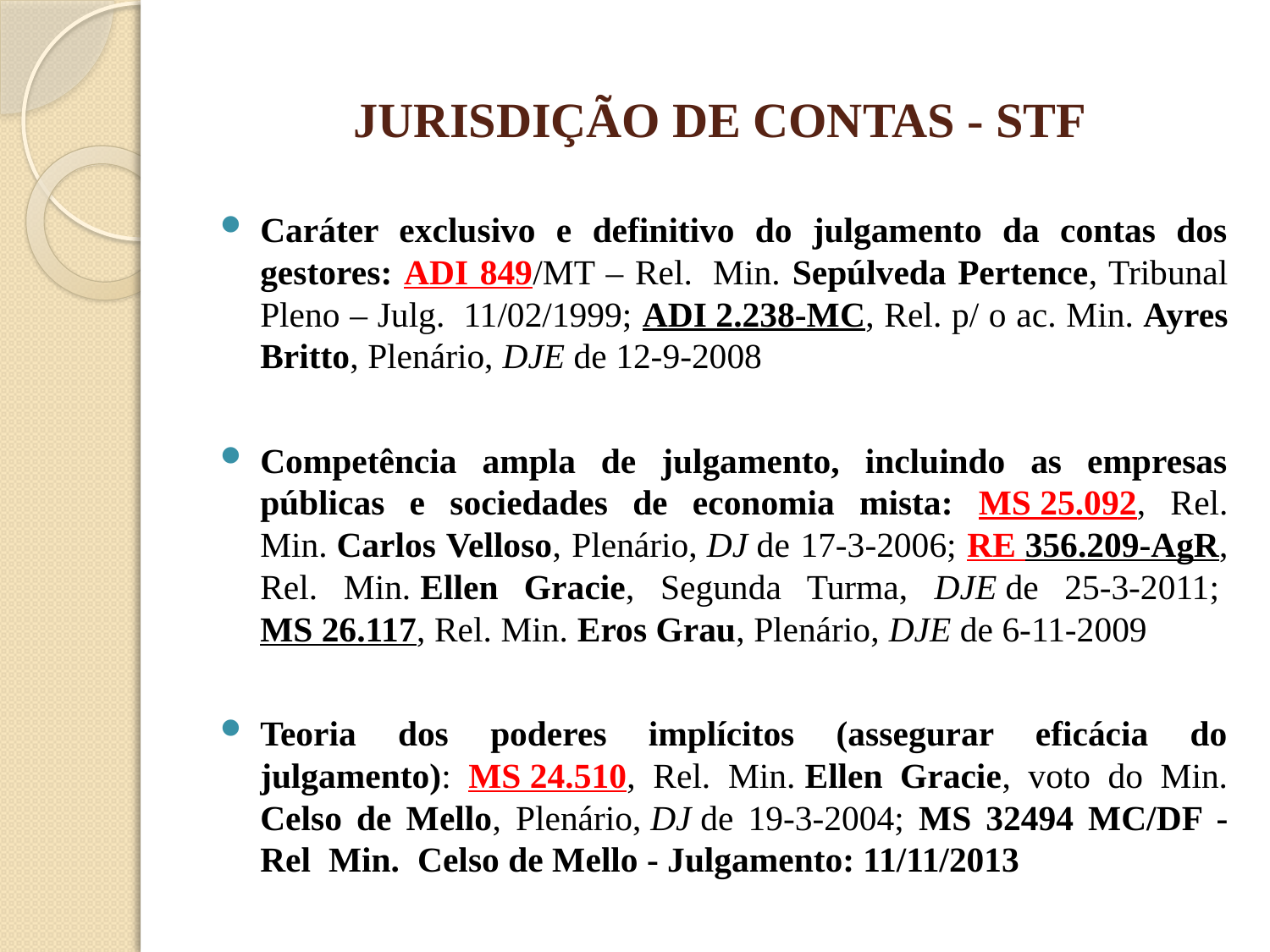

# JURISDIÇÃO DE CONTAS - STF
Caráter exclusivo e definitivo do julgamento da contas dos gestores: ADI 849/MT – Rel.  Min. Sepúlveda Pertence, Tribunal Pleno – Julg.  11/02/1999; ADI 2.238-MC, Rel. p/ o ac. Min. Ayres Britto, Plenário, DJE de 12-9-2008

Competência ampla de julgamento, incluindo as empresas públicas e sociedades de economia mista: MS 25.092, Rel. Min. Carlos Velloso, Plenário, DJ de 17-3-2006; RE 356.209-AgR, Rel. Min. Ellen Gracie, Segunda Turma, DJE de 25-3-2011; MS 26.117, Rel. Min. Eros Grau, Plenário, DJE de 6-11-2009

Teoria dos poderes implícitos (assegurar eficácia do julgamento): MS 24.510, Rel. Min. Ellen Gracie, voto do Min. Celso de Mello, Plenário, DJ de 19-3-2004; MS 32494 MC/DF - Rel  Min.  Celso de Mello - Julgamento: 11/11/2013